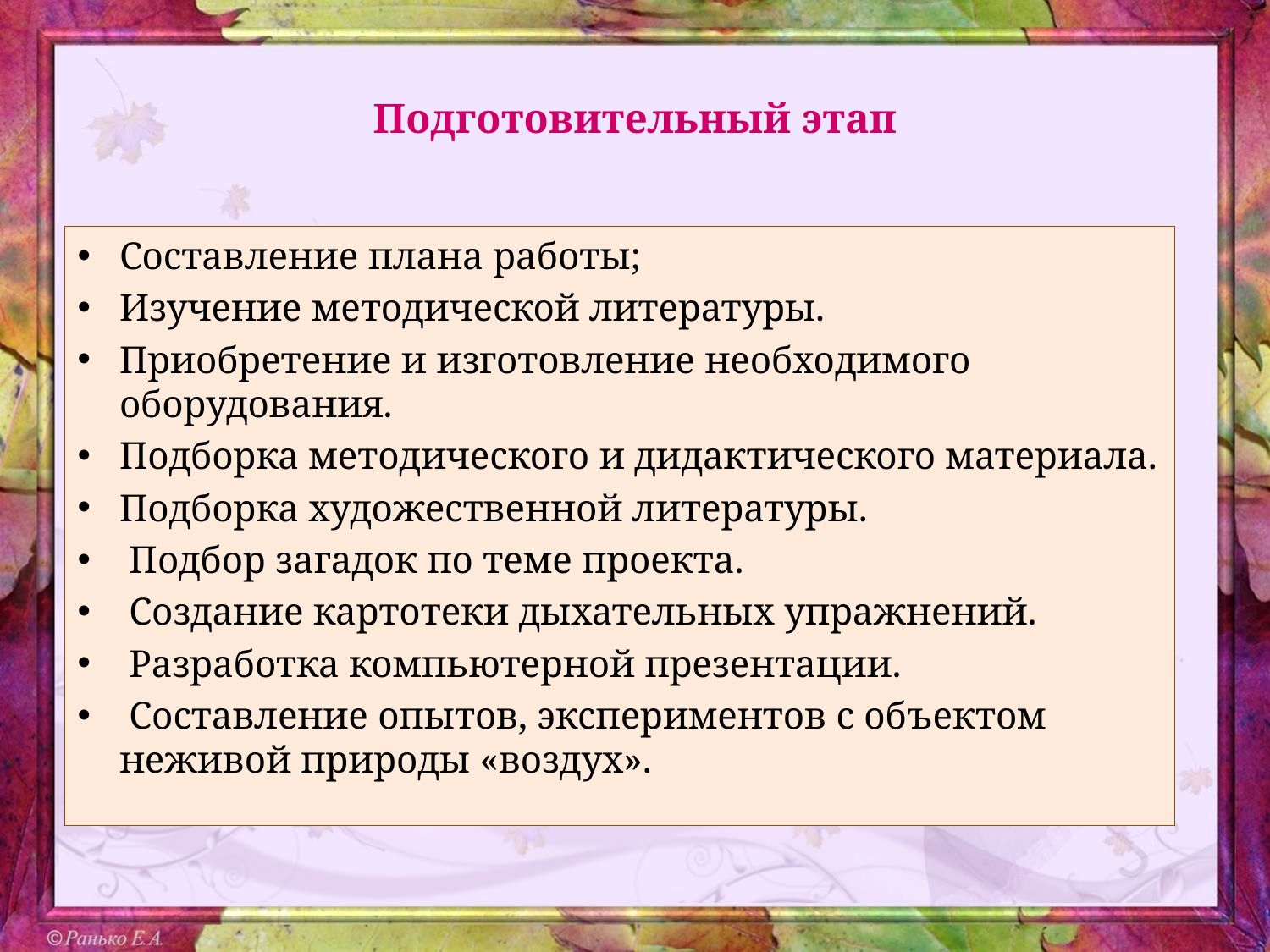

# Подготовительный этап
Составление плана работы;
Изучение методической литературы.
Приобретение и изготовление необходимого оборудования.
Подборка методического и дидактического материала.
Подборка художественной литературы.
 Подбор загадок по теме проекта.
 Создание картотеки дыхательных упражнений.
 Разработка компьютерной презентации.
 Составление опытов, экспериментов с объектом неживой природы «воздух».